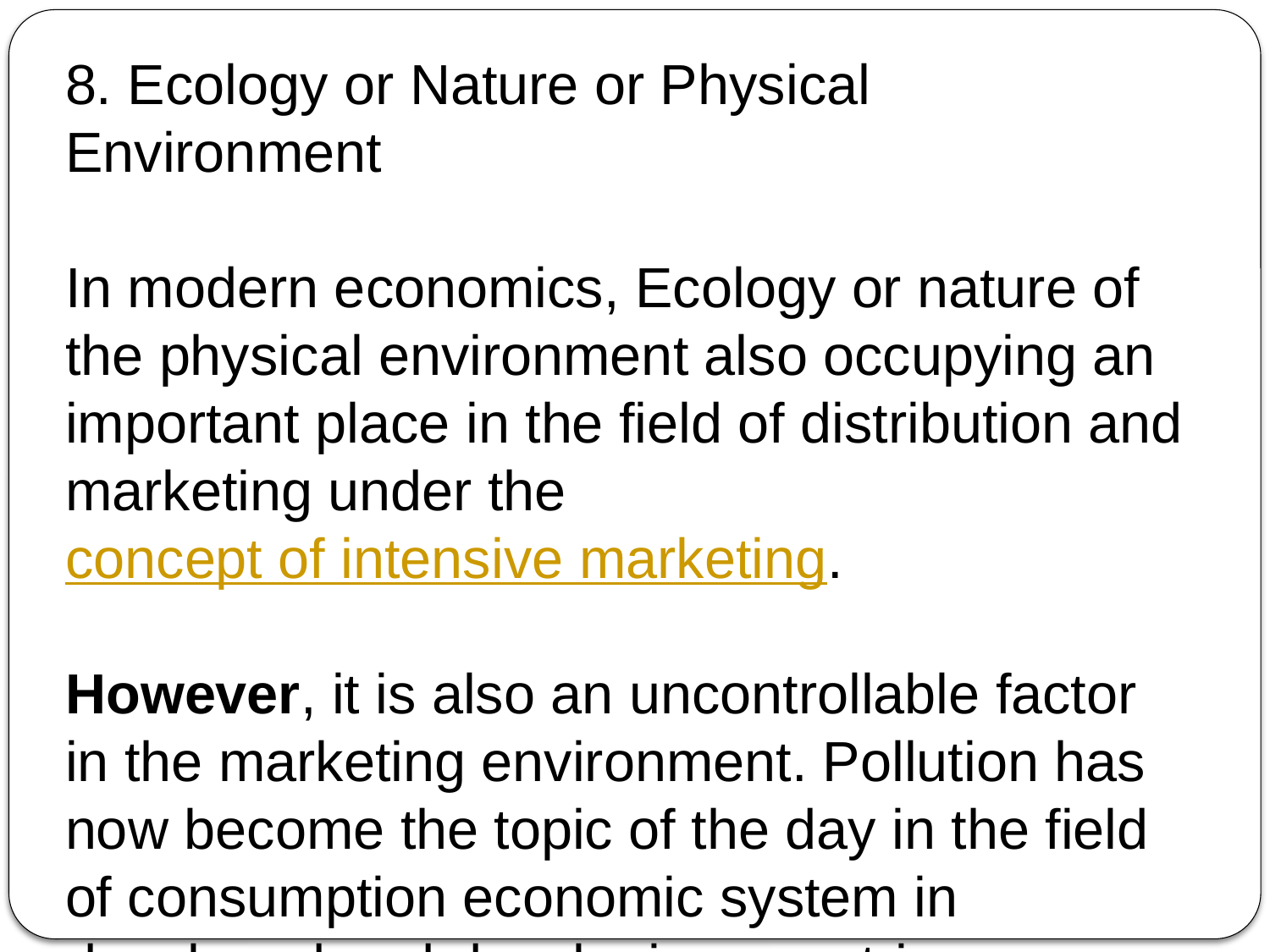

8. Ecology or Nature or Physical Environment

In modern economics, Ecology or nature of the physical environment also occupying an important place in the field of distribution and marketing under the concept of intensive marketing.

However, it is also an uncontrollable factor in the marketing environment. Pollution has now become the topic of the day in the field of consumption economic system in developed and developing countries